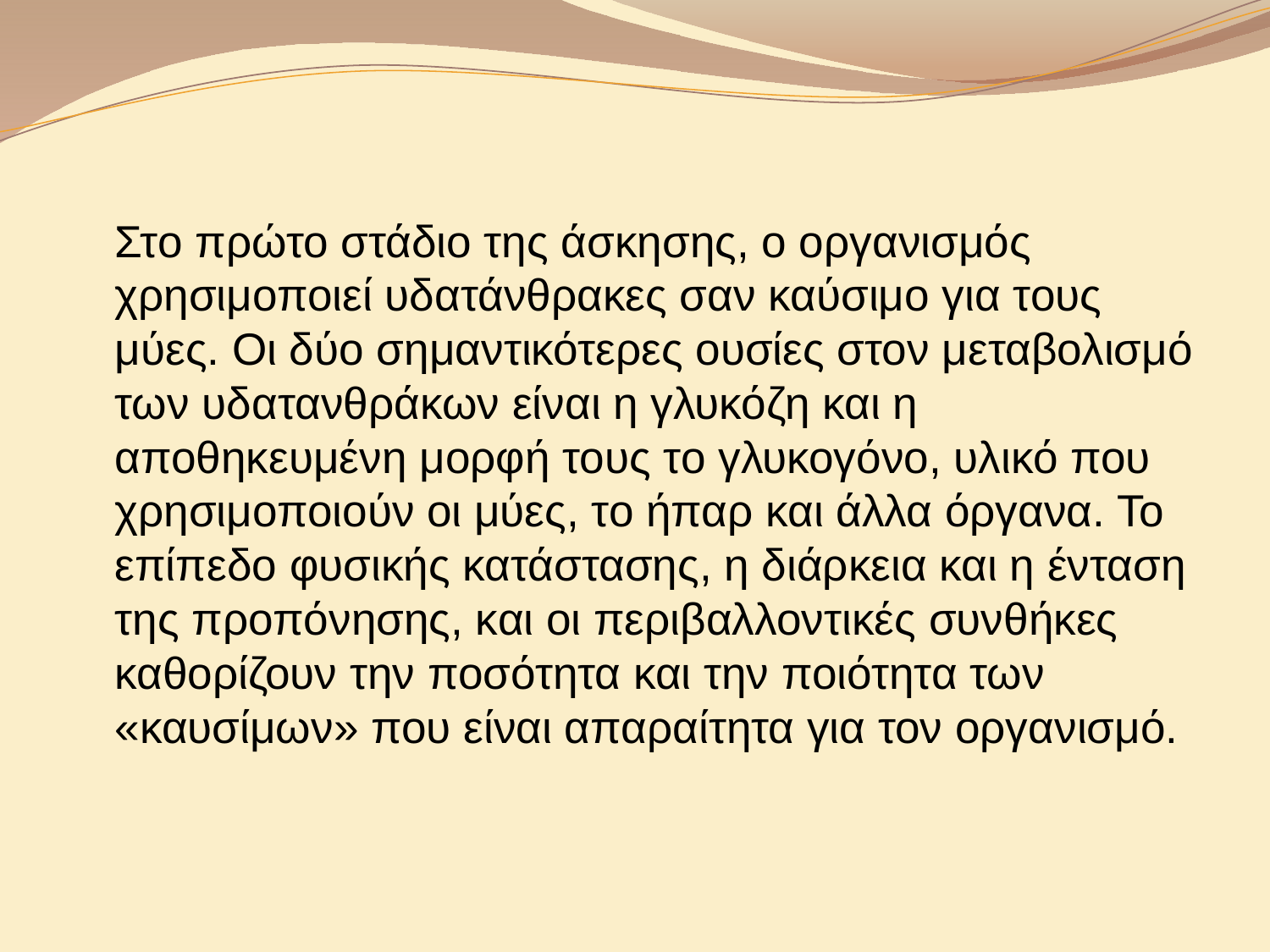

Στο πρώτο στάδιο της άσκησης, ο οργανισμός χρησιμοποιεί υδατάνθρακες σαν καύσιμο για τους μύες. Οι δύο σημαντικότερες ουσίες στον μεταβολισμό των υδατανθράκων είναι η γλυκόζη και η αποθηκευμένη μορφή τους το γλυκογόνο, υλικό που χρησιμοποιούν οι μύες, το ήπαρ και άλλα όργανα. Το επίπεδο φυσικής κατάστασης, η διάρκεια και η ένταση της προπόνησης, και οι περιβαλλοντικές συνθήκες καθορίζουν την ποσότητα και την ποιότητα των «καυσίμων» που είναι απαραίτητα για τον οργανισμό.